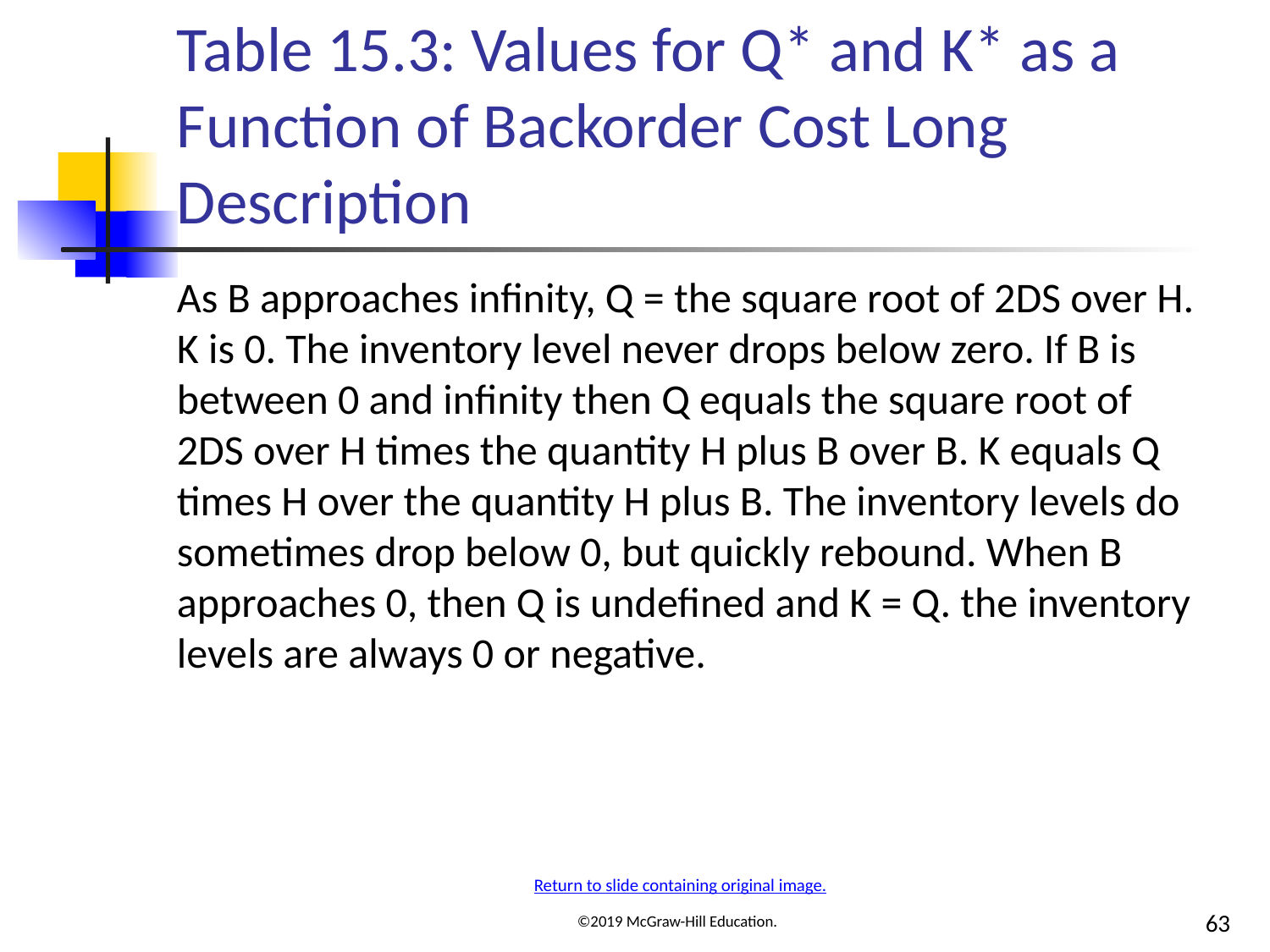

# Table 15.3: Values for Q* and K* as a Function of Backorder Cost Long Description
As B approaches infinity, Q = the square root of 2DS over H. K is 0. The inventory level never drops below zero. If B is between 0 and infinity then Q equals the square root of 2DS over H times the quantity H plus B over B. K equals Q times H over the quantity H plus B. The inventory levels do sometimes drop below 0, but quickly rebound. When B approaches 0, then Q is undefined and K = Q. the inventory levels are always 0 or negative.
Return to slide containing original image.